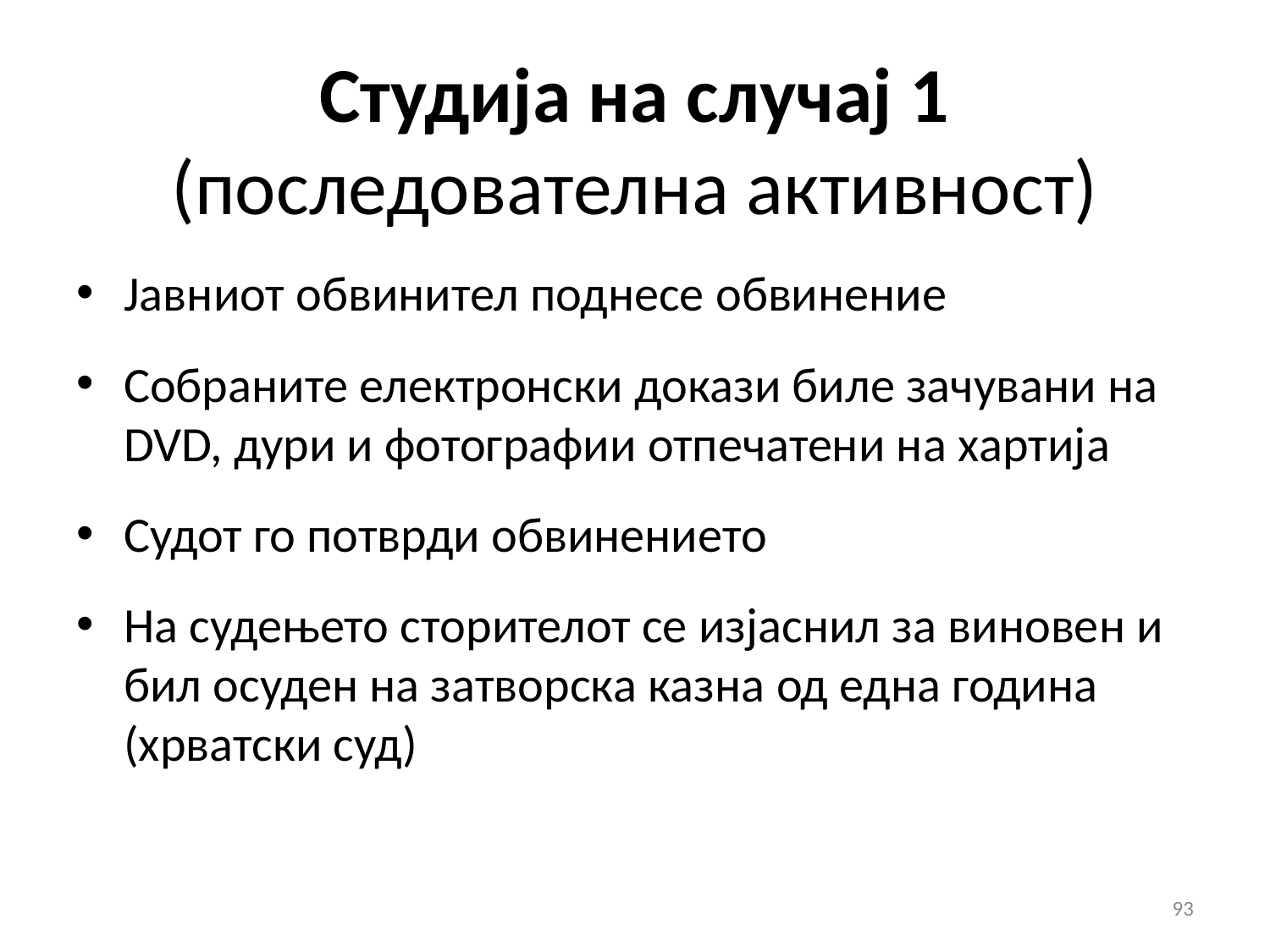

# Студија на случај 1 (последователна активност)
Јавниот обвинител поднесе обвинение
Собраните електронски докази биле зачувани на DVD, дури и фотографии отпечатени на хартија
Судот го потврди обвинението
На судењето сторителот се изјаснил за виновен и бил осуден на затворска казна од една година (хрватски суд)

93